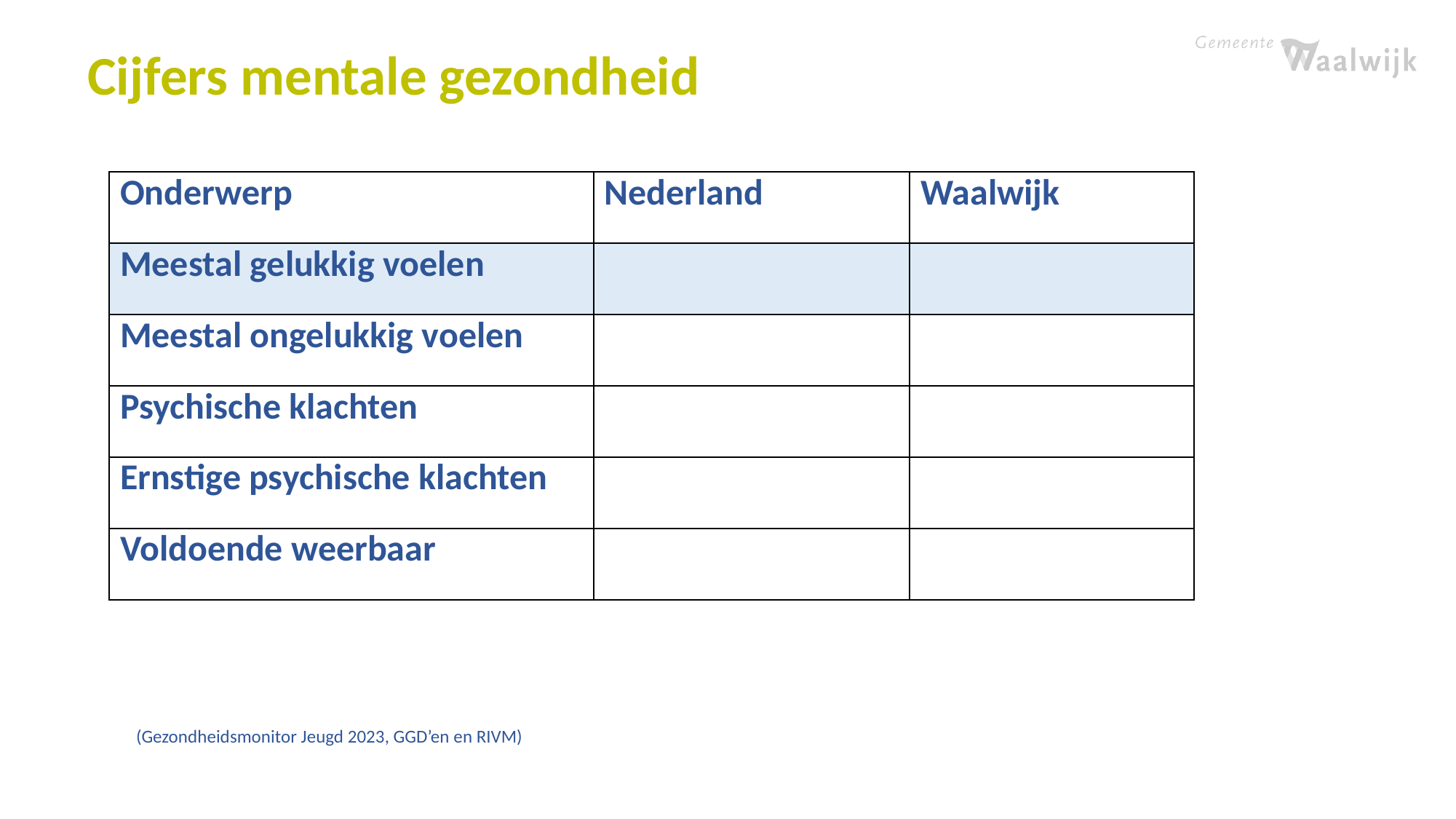

Cijfers mentale gezondheid

| Onderwerp | Nederland | Waalwijk |
| --- | --- | --- |
| Meestal gelukkig voelen |  |  |
| Meestal ongelukkig voelen |  |  |
| Psychische klachten |  |  |
| Ernstige psychische klachten |  |  |
| Voldoende weerbaar |  |  |
(Gezondheidsmonitor Jeugd 2023, GGD’en en RIVM)